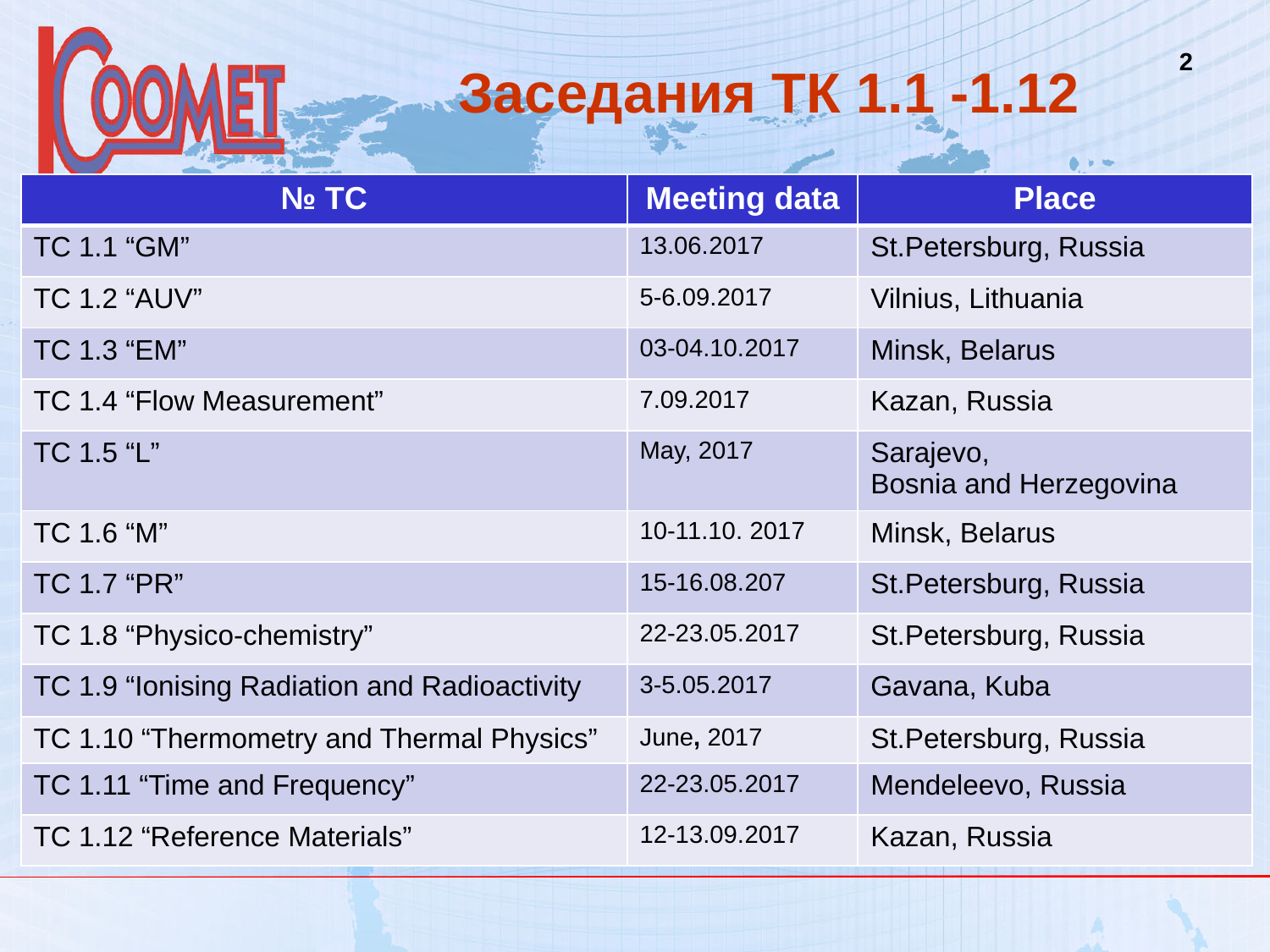

# Заседания ТК 1.1 -1.12
2
| № TC | Meeting data | Place |
| --- | --- | --- |
| TC 1.1 “GM” | 13.06.2017 | St.Petersburg, Russia |
| TC 1.2 “AUV” | 5-6.09.2017 | Vilnius, Lithuania |
| TC 1.3 “EM” | 03-04.10.2017 | Minsk, Belarus |
| TC 1.4 “Flow Measurement” | 7.09.2017 | Kazan, Russia |
| TC 1.5 “L” | May, 2017 | Sarajevo, Bosnia and Herzegovina |
| TC 1.6 “M” | 10-11.10. 2017 | Minsk, Belarus |
| TC 1.7 “PR” | 15-16.08.207 | St.Petersburg, Russia |
| TC 1.8 “Physico-chemistry” | 22-23.05.2017 | St.Petersburg, Russia |
| TC 1.9 “Ionising Radiation and Radioactivity | 3-5.05.2017 | Gavana, Kuba |
| TC 1.10 “Thermometry and Thermal Physics” | June, 2017 | St.Petersburg, Russia |
| TC 1.11 “Time and Frequency” | 22-23.05.2017 | Mendeleevo, Russia |
| TC 1.12 “Reference Materials” | 12-13.09.2017 | Kazan, Russia |